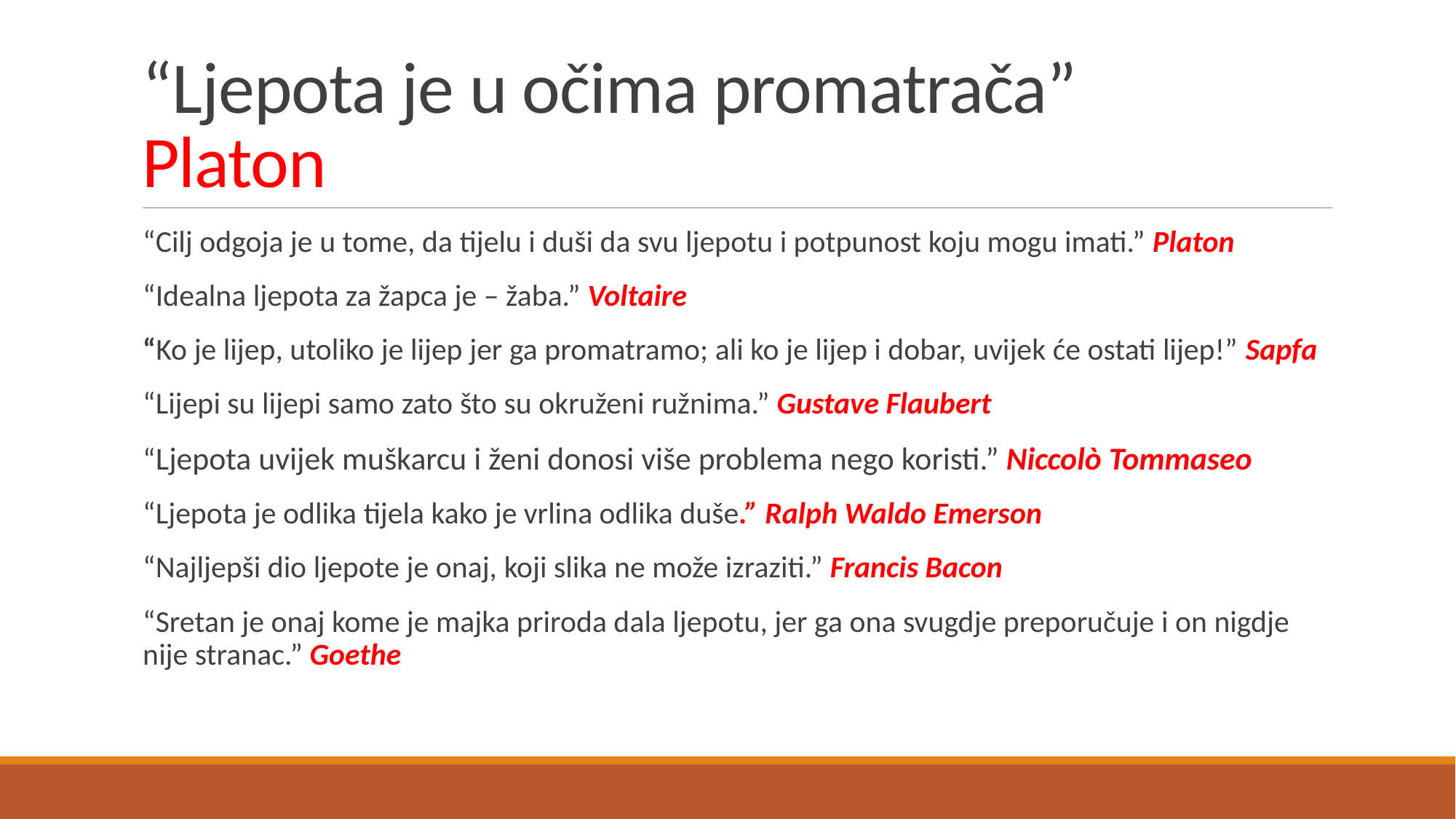

# “Ljepota je u očima promatrača” Platon
“Cilj odgoja je u tome, da tijelu i duši da svu ljepotu i potpunost koju mogu imati.” Platon
“Idealna ljepota za žapca je – žaba.” Voltaire
“Ko je lijep, utoliko je lijep jer ga promatramo; ali ko je lijep i dobar, uvijek će ostati lijep!” Sapfa
“Lijepi su lijepi samo zato što su okruženi ružnima.” Gustave Flaubert
“Ljepota uvijek muškarcu i ženi donosi više problema nego koristi.” Niccolò Tommaseo
“Ljepota je odlika tijela kako je vrlina odlika duše.” Ralph Waldo Emerson
“Najljepši dio ljepote je onaj, koji slika ne može izraziti.” Francis Bacon
“Sretan je onaj kome je majka priroda dala ljepotu, jer ga ona svugdje preporučuje i on nigdje nije stranac.” Goethe